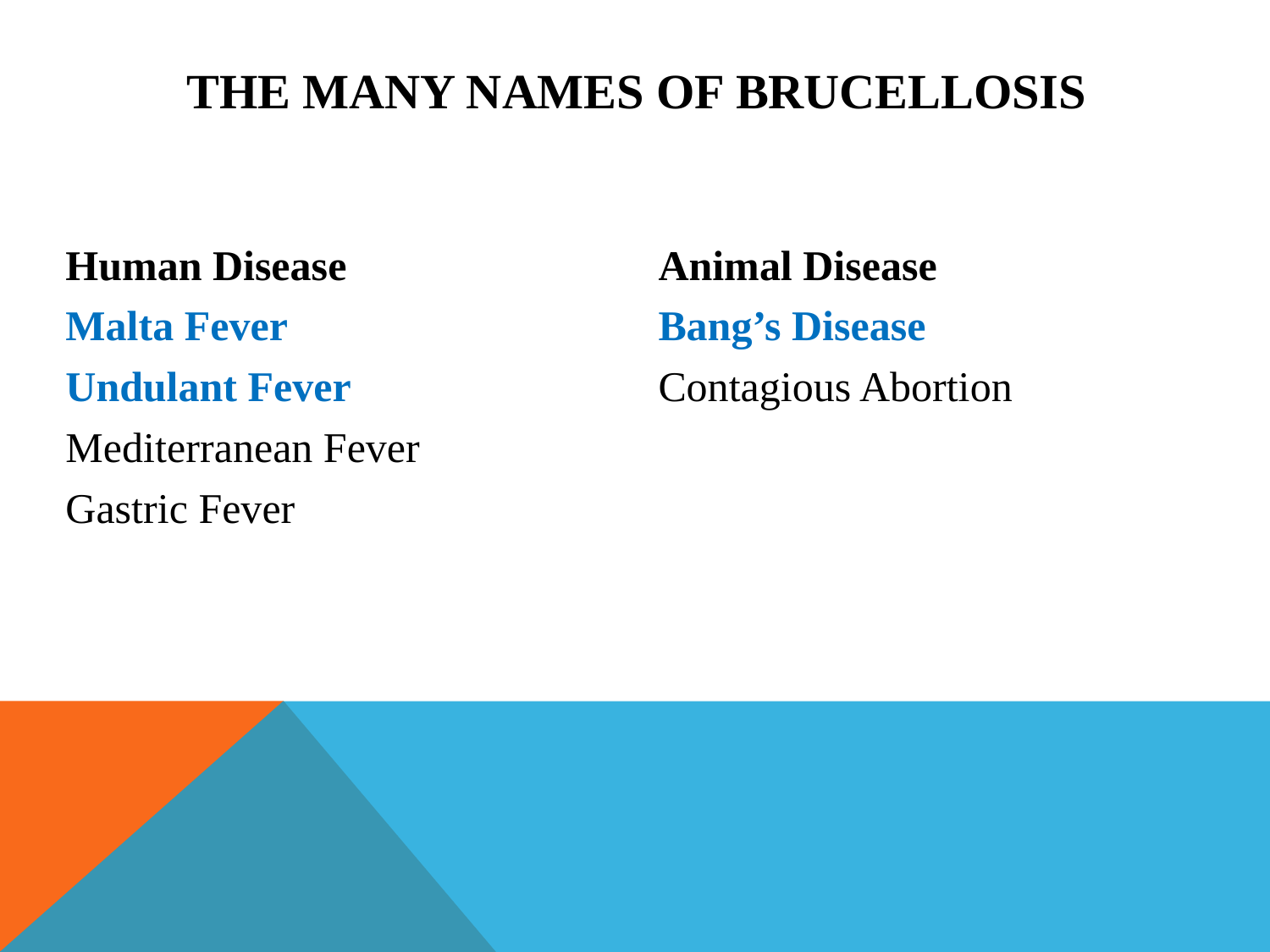

# The Many Names of Brucellosis
Human Disease
Malta Fever
Undulant Fever
Mediterranean Fever
Gastric Fever
Animal Disease
Bang’s Disease
Contagious Abortion